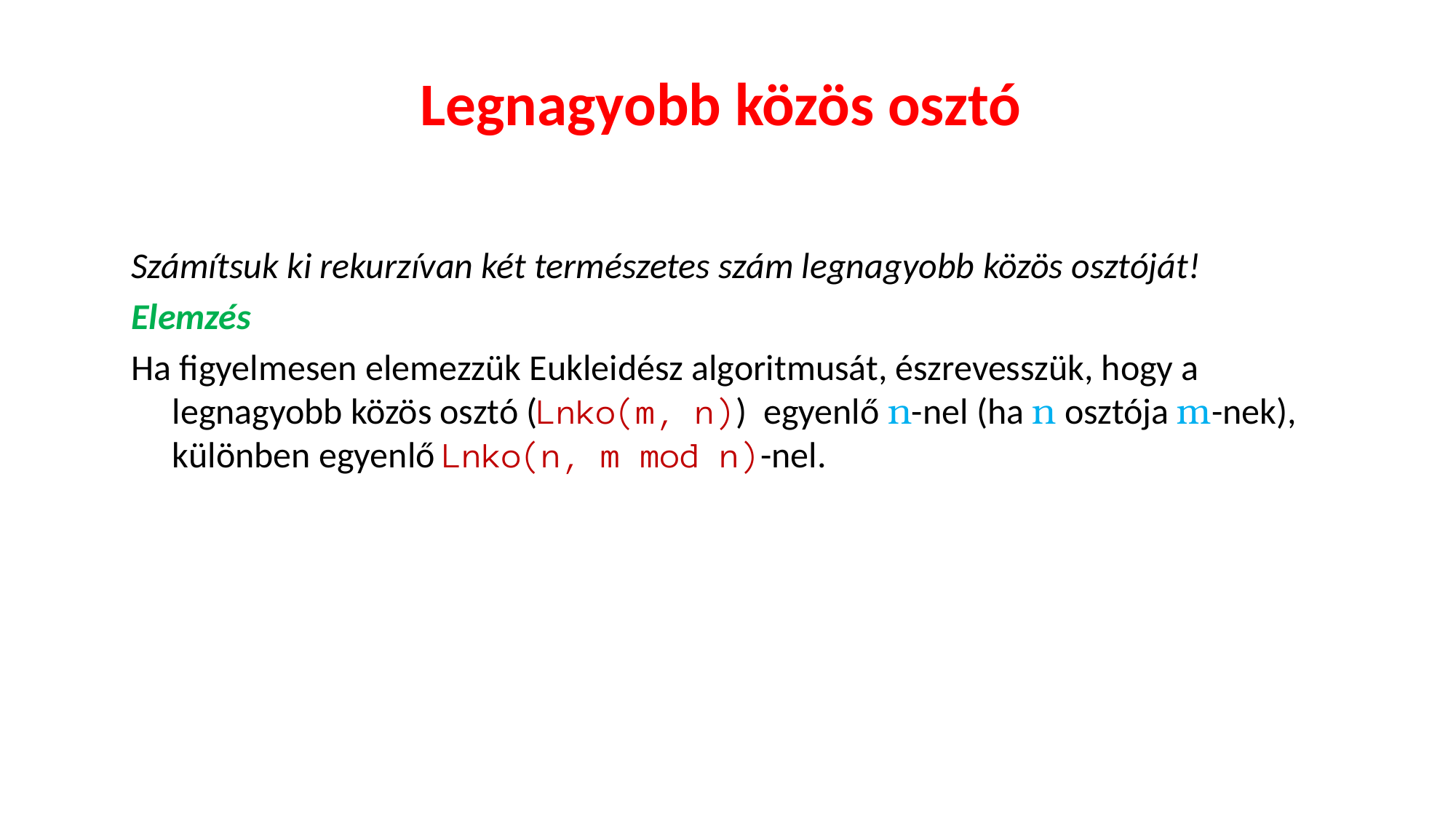

# Legnagyobb közös osztó
Számítsuk ki rekurzívan két természetes szám legnagyobb közös osztóját!
Elemzés
Ha figyelmesen elemezzük Eukleidész algoritmusát, észrevesszük, hogy a legnagyobb közös osztó (Lnko(m, n))  egyenlő n-nel (ha n osztója m-nek), különben egyenlő Lnko(n, m mod n)-nel.